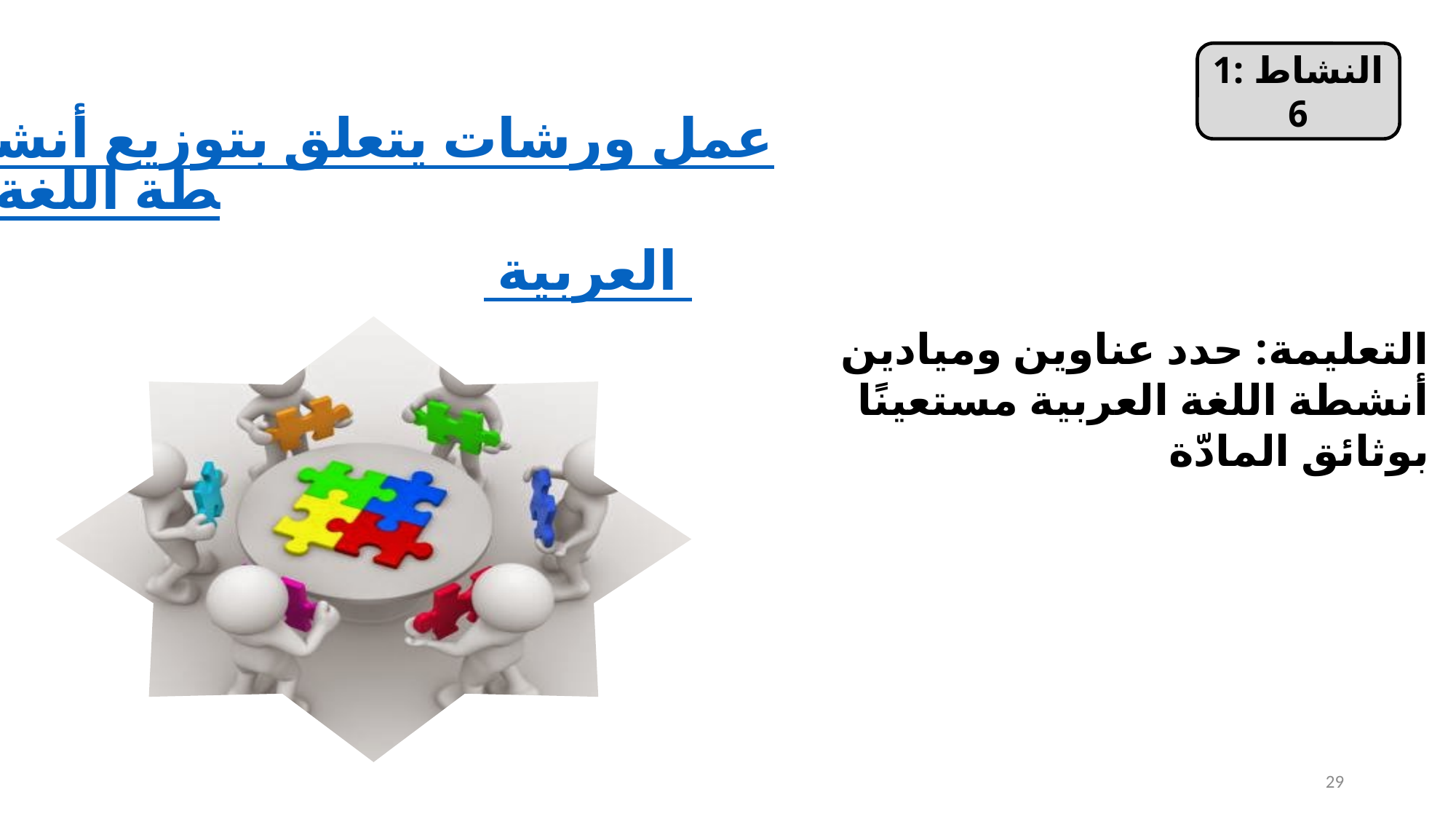

النشاط :16
# عمل ورشات يتعلق بتوزيع أنشطة اللغة العربية

التعليمة: حدد عناوين وميادين أنشطة اللغة العربية مستعينًا بوثائق المادّة
29